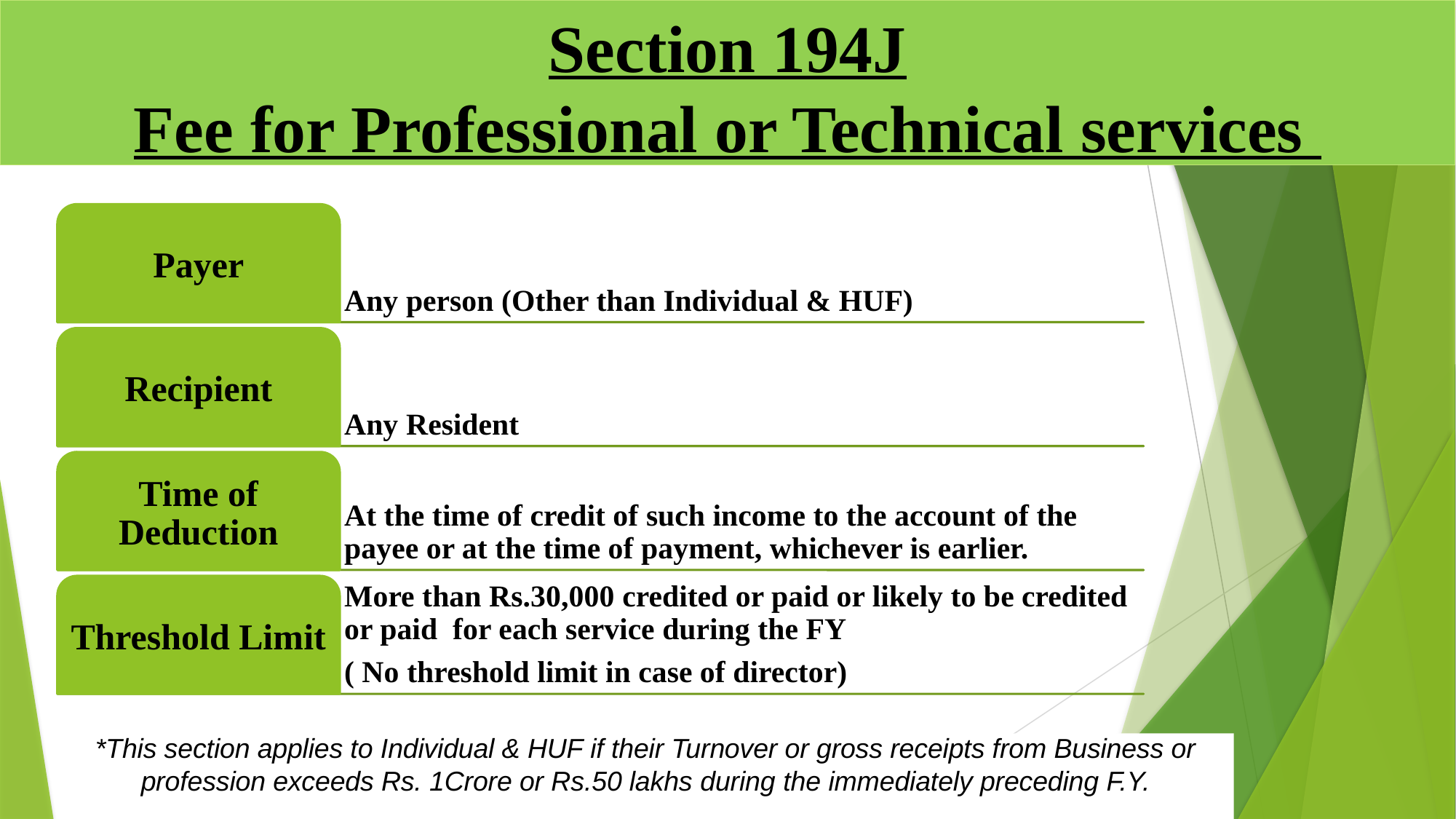

# Section 194J Fee for Professional or Technical services
Any person (Other than Individual & HUF)
Payer
Any Resident
Recipient
At the time of credit of such income to the account of the payee or at the time of payment, whichever is earlier.
Time of Deduction
More than Rs.30,000 credited or paid or likely to be credited or paid  for each service during the FY
( No threshold limit in case of director)
Threshold Limit
*This section applies to Individual & HUF if their Turnover or gross receipts from Business or profession exceeds Rs. 1Crore or Rs.50 lakhs during the immediately preceding F.Y.